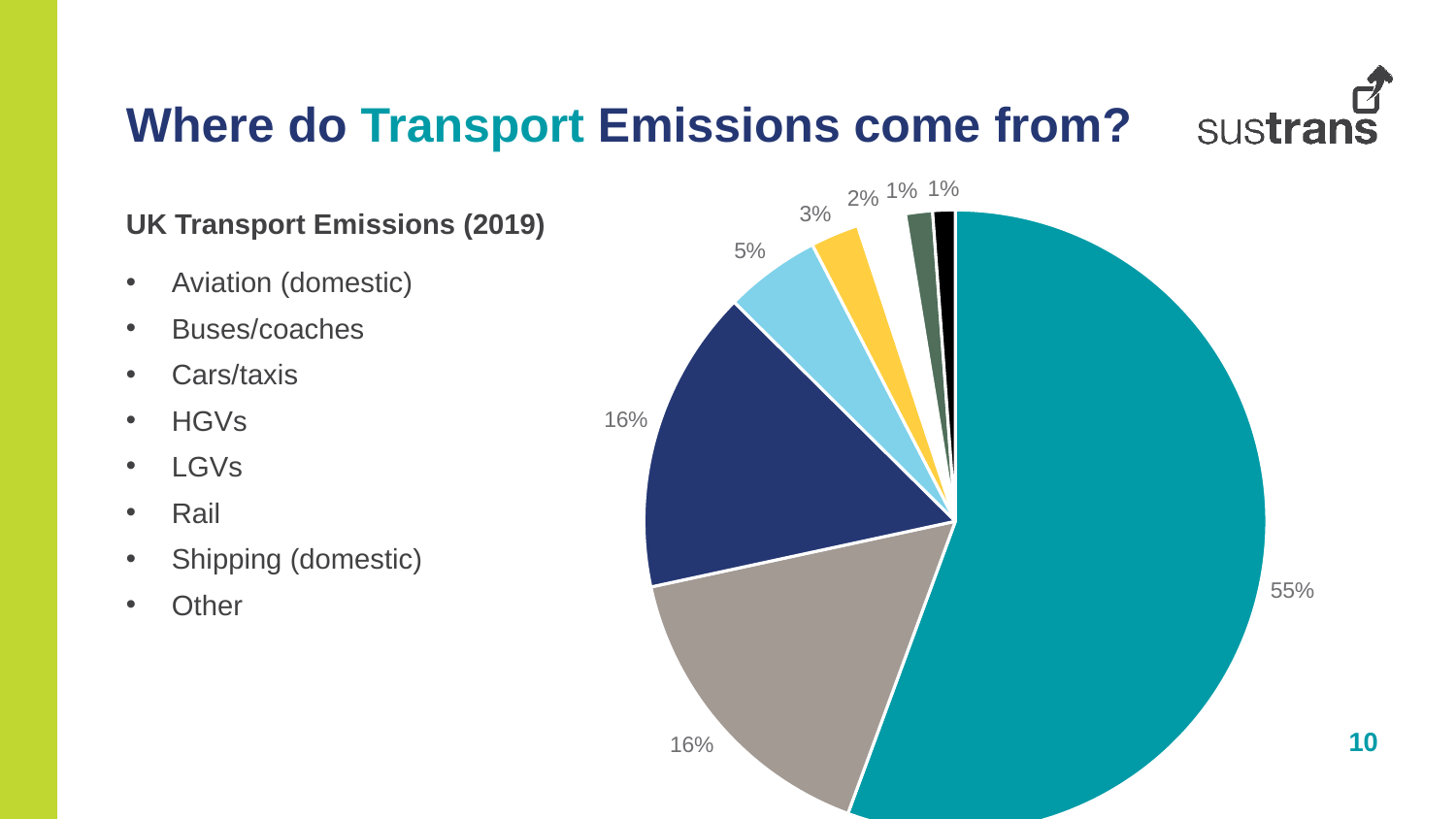

Where do Transport Emissions come from?

### Chart

| Category |  |
|---|---|
| Cars/taxis | 0.5535843788475081 |
| HGVs | 0.15939470629296462 |
| LGVs | 0.1574441172647773 |
| Shipping (domestic) | 0.04953188593995822 |
| Buses/coaches | 0.0250713268983504 |
| Other | 0.02498388033640972 |
| Rail | 0.013929612764274965 |
| Aviation (domestic) | 0.011632751144480128 |
UK Transport Emissions (2019)
Aviation (domestic)
Buses/coaches
Cars/taxis
HGVs
LGVs
Rail
Shipping (domestic)
Other